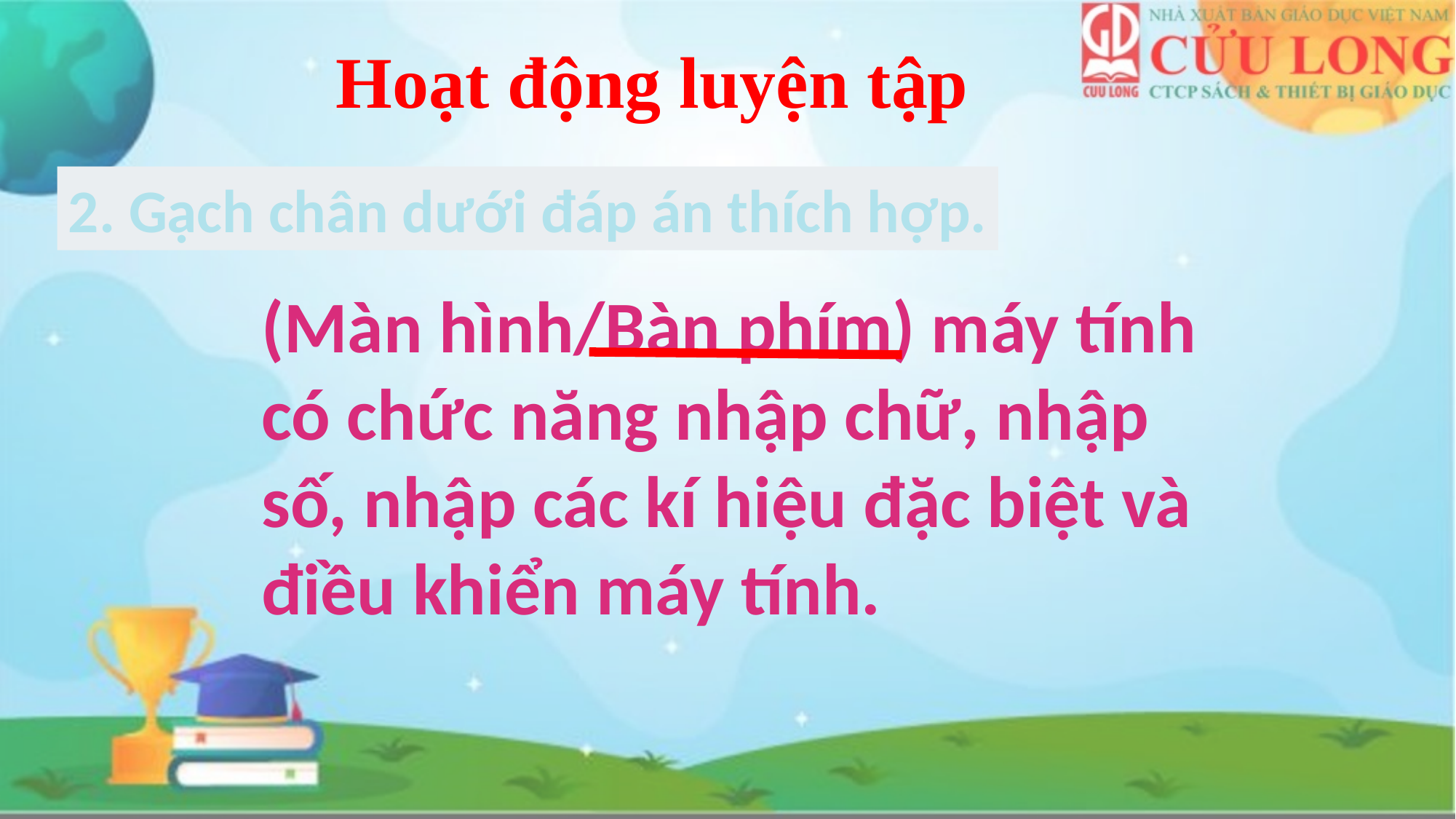

# Hoạt động luyện tập
2. Gạch chân dưới đáp án thích hợp.
(Màn hình/Bàn phím) máy tính có chức năng nhập chữ, nhập số, nhập các kí hiệu đặc biệt và điều khiển máy tính.